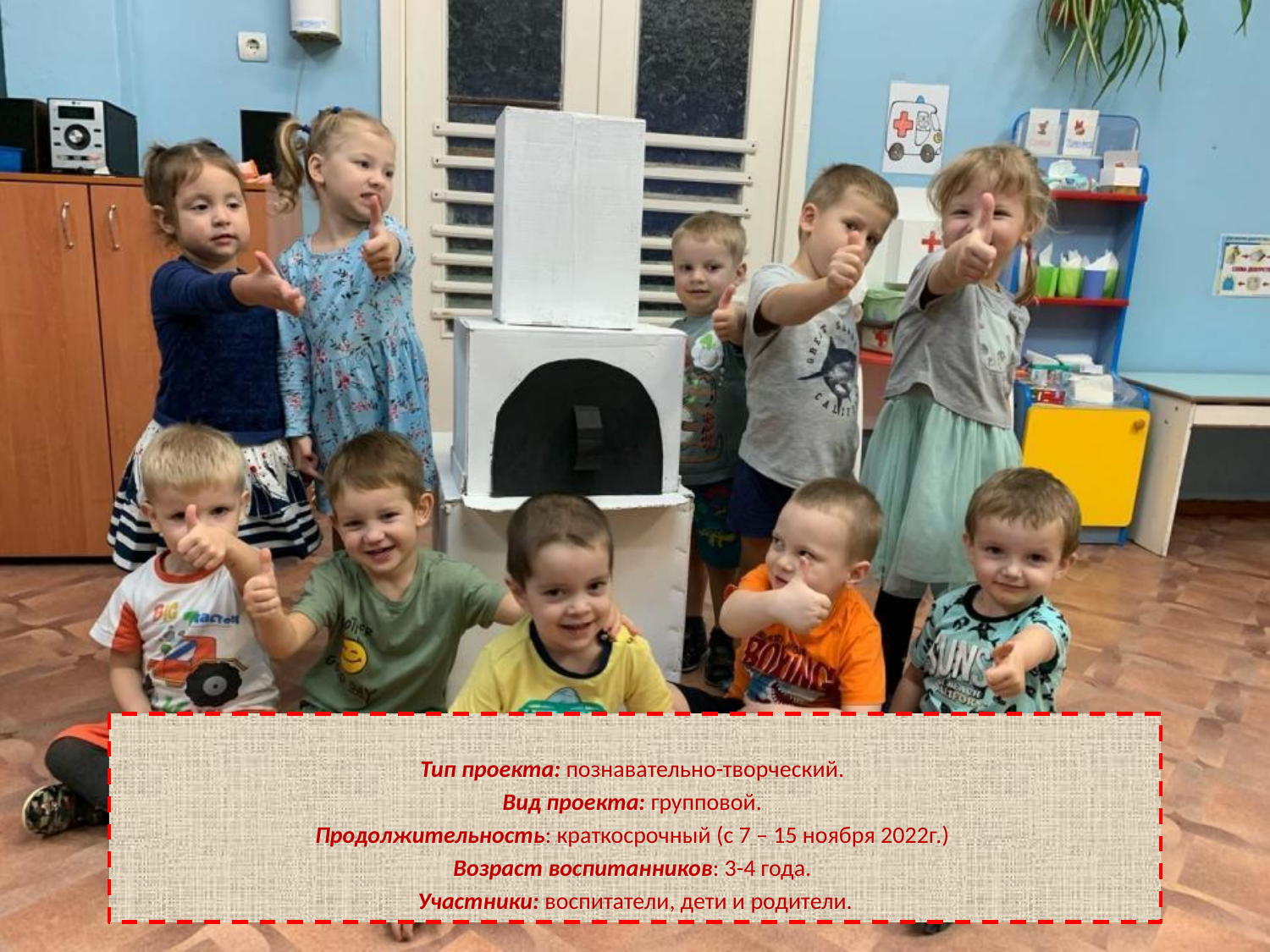

Тип проекта: познавательно-творческий.
Вид проекта: групповой.
Продолжительность: краткосрочный (с 7 – 15 ноября 2022г.)
Возраст воспитанников: 3-4 года.
Участники: воспитатели, дети и родители.